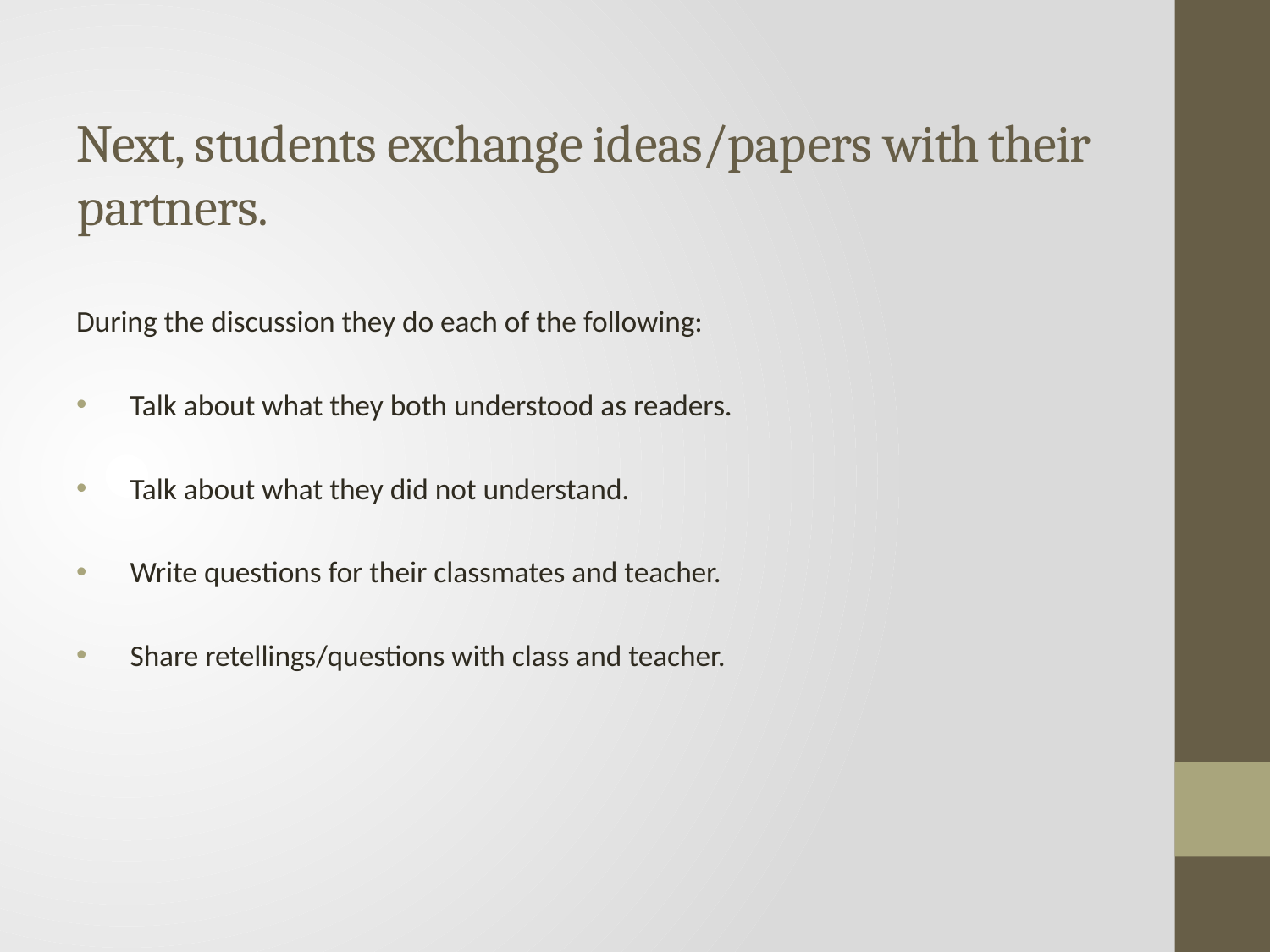

# Next, students exchange ideas/papers with their partners.
During the discussion they do each of the following:

Talk about what they both understood as readers.

Talk about what they did not understand.

Write questions for their classmates and teacher.

Share retellings/questions with class and teacher.